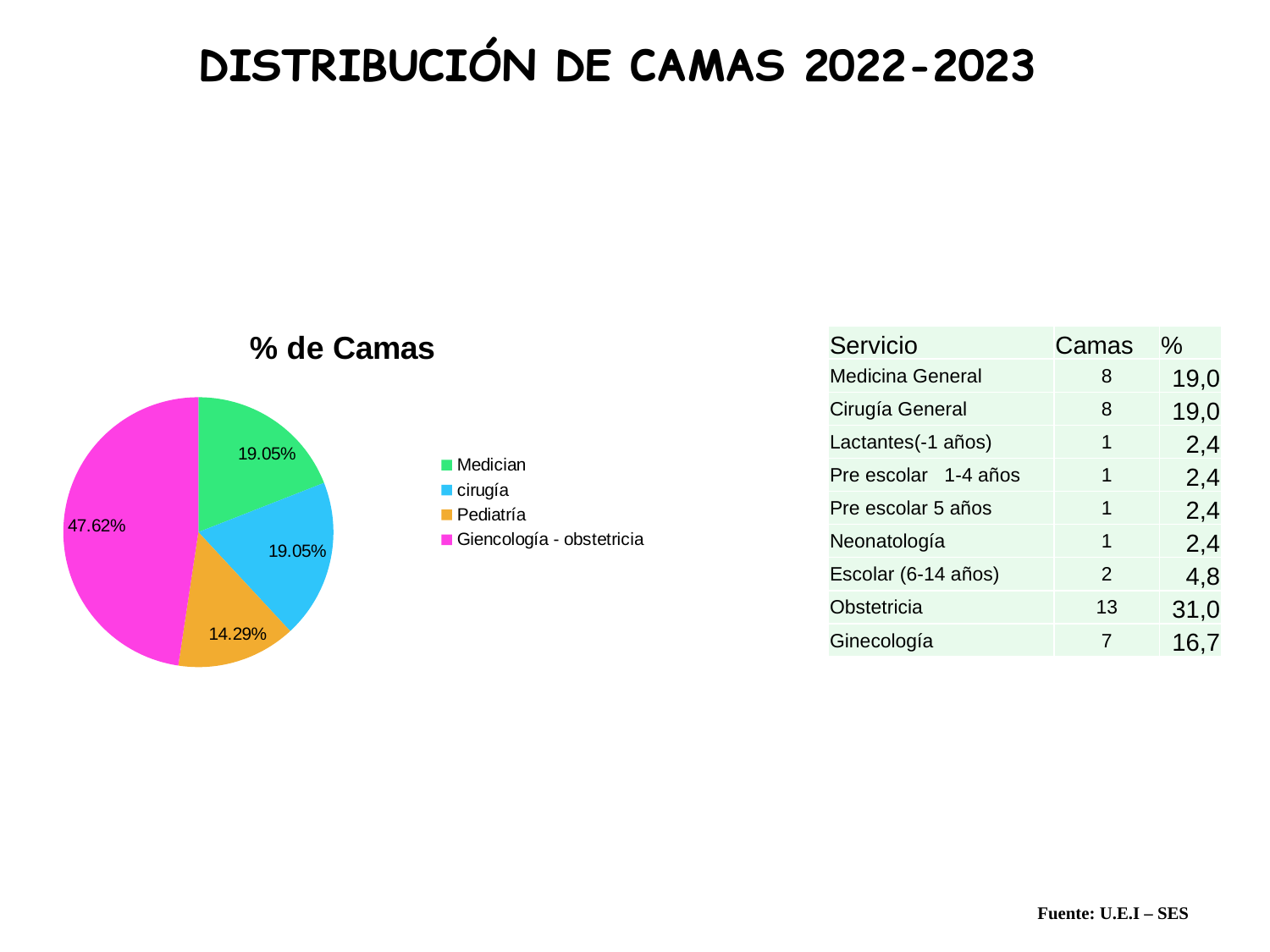

DISTRIBUCIÓN DE CAMAS 2022-2023

### Chart: % de Camas

| Category | % |
|---|---|
| Medician | 0.19047619047619047 |
| cirugía | 0.19047619047619047 |
| Pediatría | 0.14285714285714285 |
| Giencología - obstetricia | 0.47619047619047616 |
| Servicio | Camas | % |
| --- | --- | --- |
| Medicina General | 8 | 19,0 |
| Cirugía General | 8 | 19,0 |
| Lactantes(-1 años) | 1 | 2,4 |
| Pre escolar 1-4 años | 1 | 2,4 |
| Pre escolar 5 años | 1 | 2,4 |
| Neonatología | 1 | 2,4 |
| Escolar (6-14 años) | 2 | 4,8 |
| Obstetricia | 13 | 31,0 |
| Ginecología | 7 | 16,7 |
Fuente: U.E.I – SES